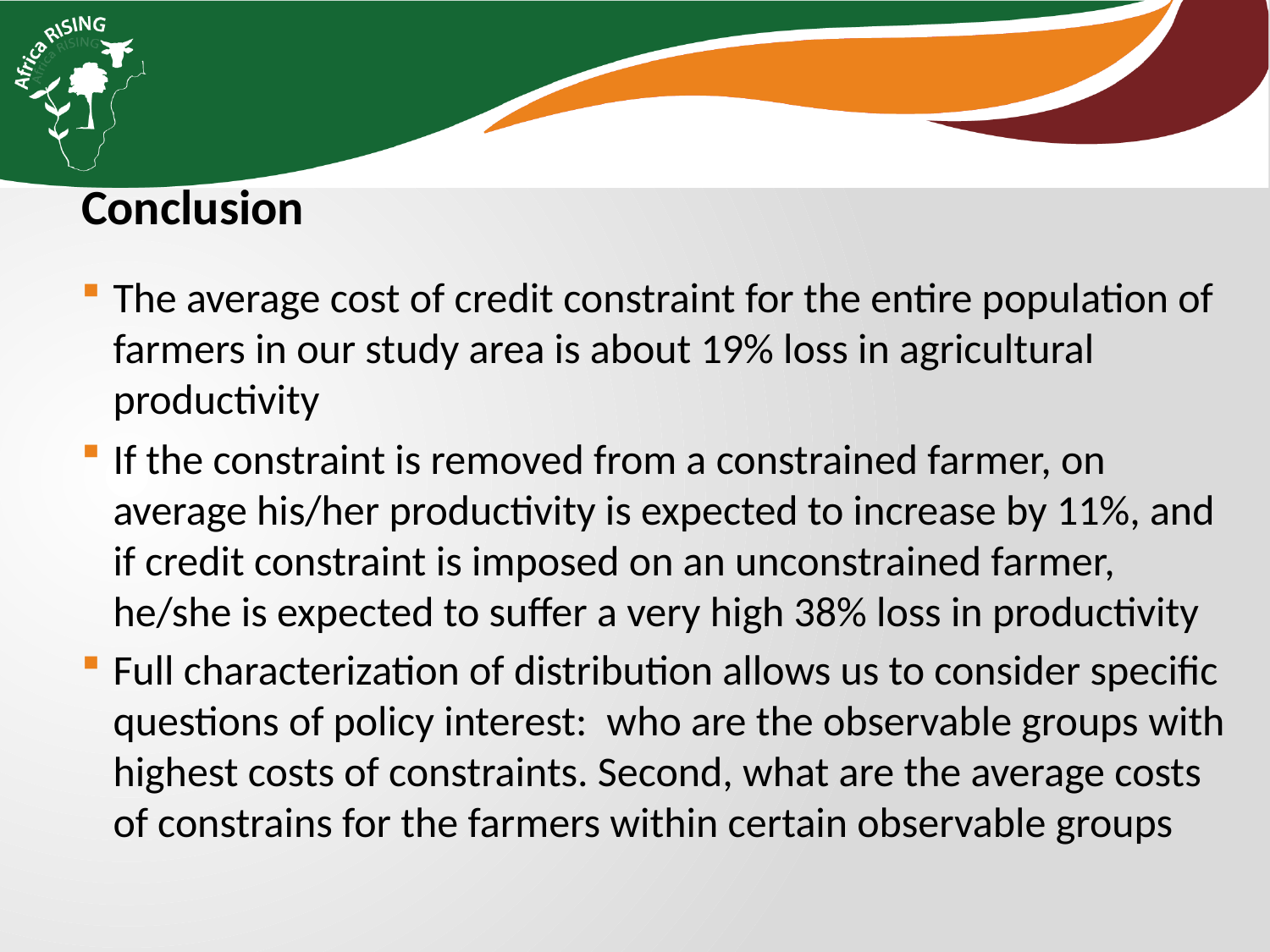

Conclusion
The average cost of credit constraint for the entire population of farmers in our study area is about 19% loss in agricultural productivity
If the constraint is removed from a constrained farmer, on average his/her productivity is expected to increase by 11%, and if credit constraint is imposed on an unconstrained farmer, he/she is expected to suffer a very high 38% loss in productivity
Full characterization of distribution allows us to consider specific questions of policy interest:  who are the observable groups with highest costs of constraints. Second, what are the average costs of constrains for the farmers within certain observable groups